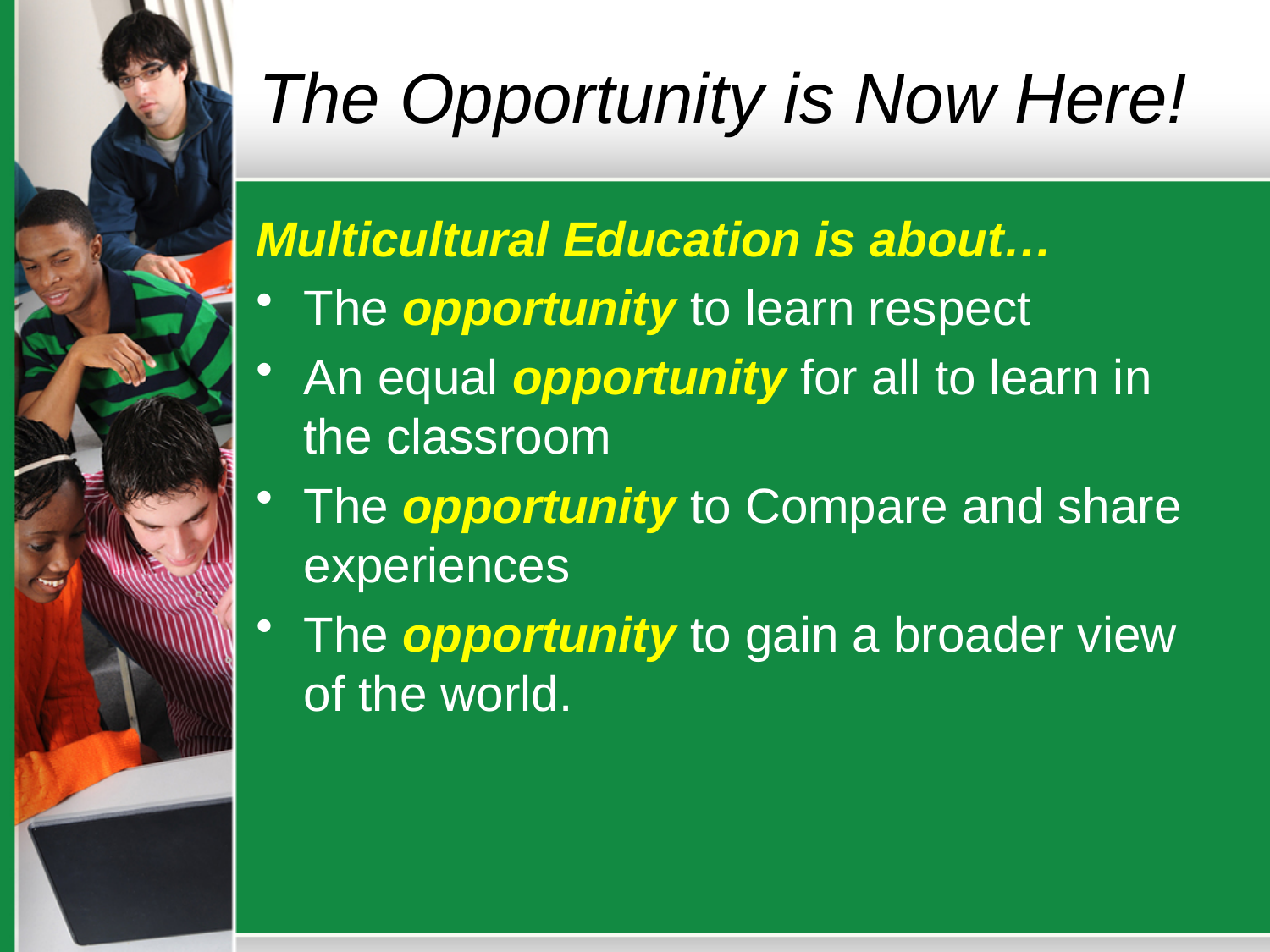

# The Opportunity is Now Here!
Multicultural Education is about…
The opportunity to learn respect
An equal opportunity for all to learn in the classroom
The opportunity to Compare and share experiences
The opportunity to gain a broader view of the world.